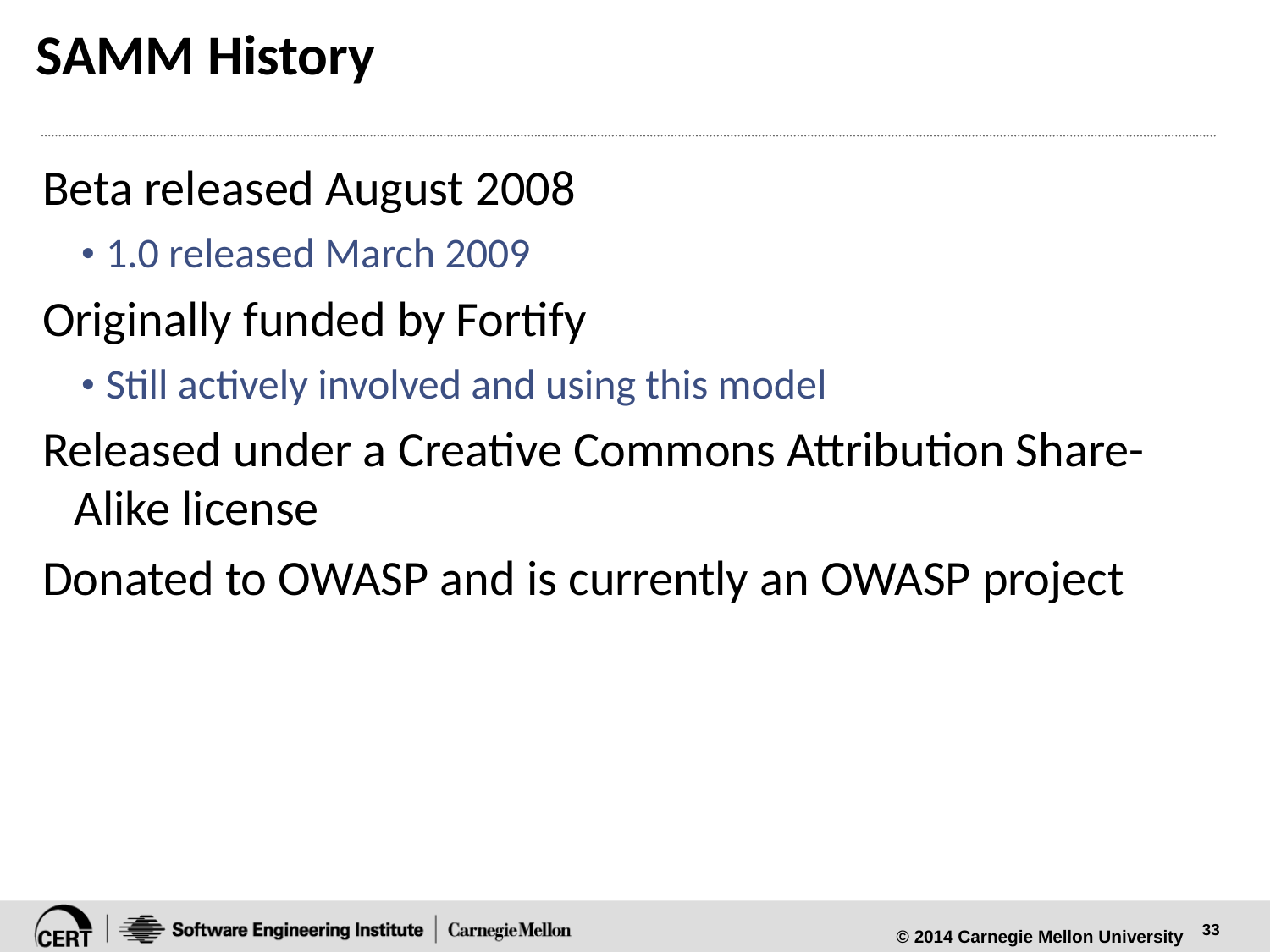

# SAMM History
Beta released August 2008
1.0 released March 2009
Originally funded by Fortify
Still actively involved and using this model
Released under a Creative Commons Attribution Share-Alike license
Donated to OWASP and is currently an OWASP project